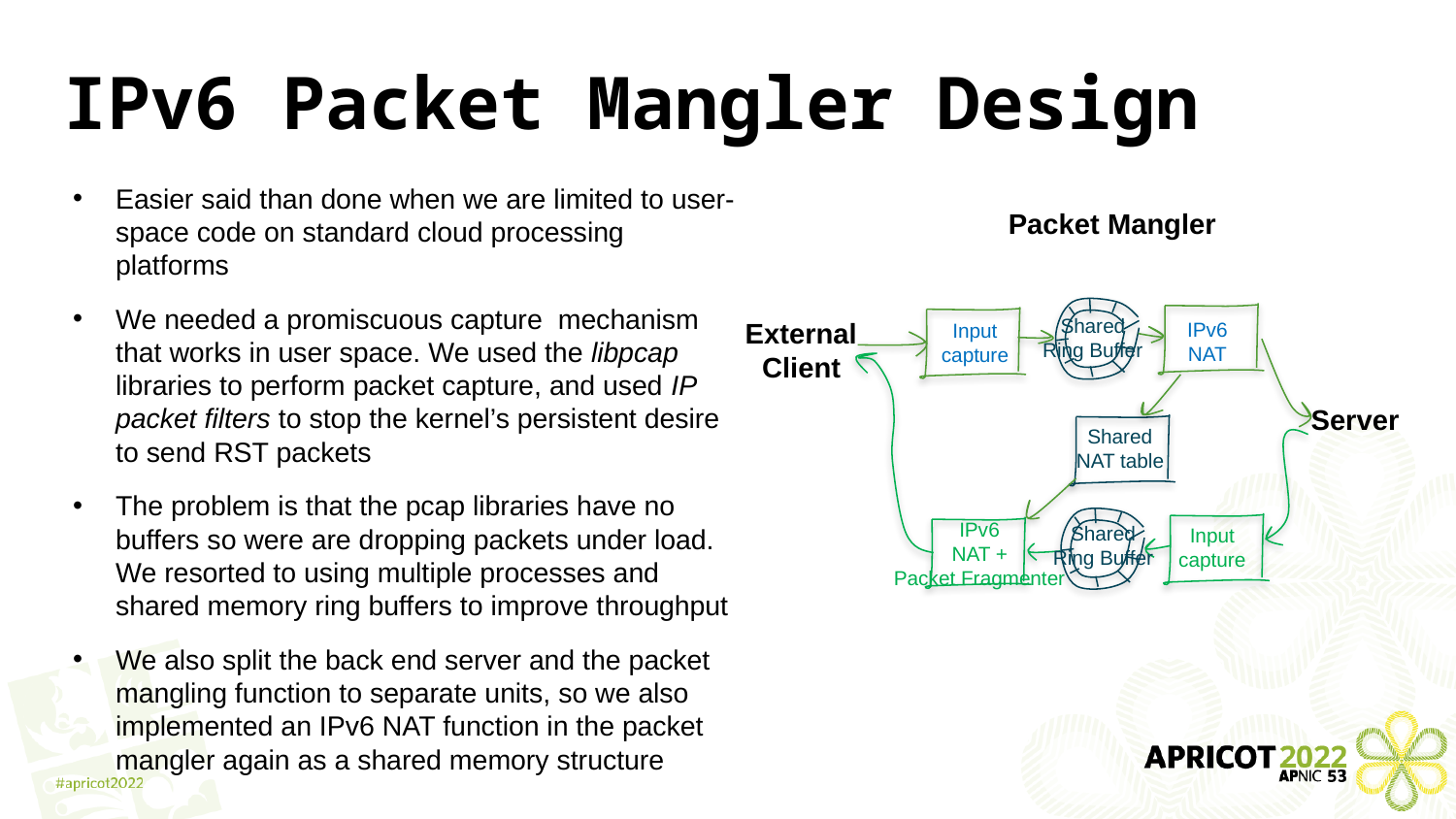

# IPv6 Packet Mangler Design
Easier said than done when we are limited to user-space code on standard cloud processing platforms
We needed a promiscuous capture  mechanism that works in user space. We used the libpcap libraries to perform packet capture, and used IP packet filters to stop the kernel’s persistent desire to send RST packets
The problem is that the pcap libraries have no buffers so were are dropping packets under load. We resorted to using multiple processes and shared memory ring buffers to improve throughput
We also split the back end server and the packet mangling function to separate units, so we also implemented an IPv6 NAT function in the packet mangler again as a shared memory structure
Packet Mangler

Shared
Ring Buffer

External
Client

IPv6
NAT
Input
capture

Server

Shared
NAT table

IPv6
NAT +
Packet Fragmenter

Shared
Ring Buffer

Input
capture